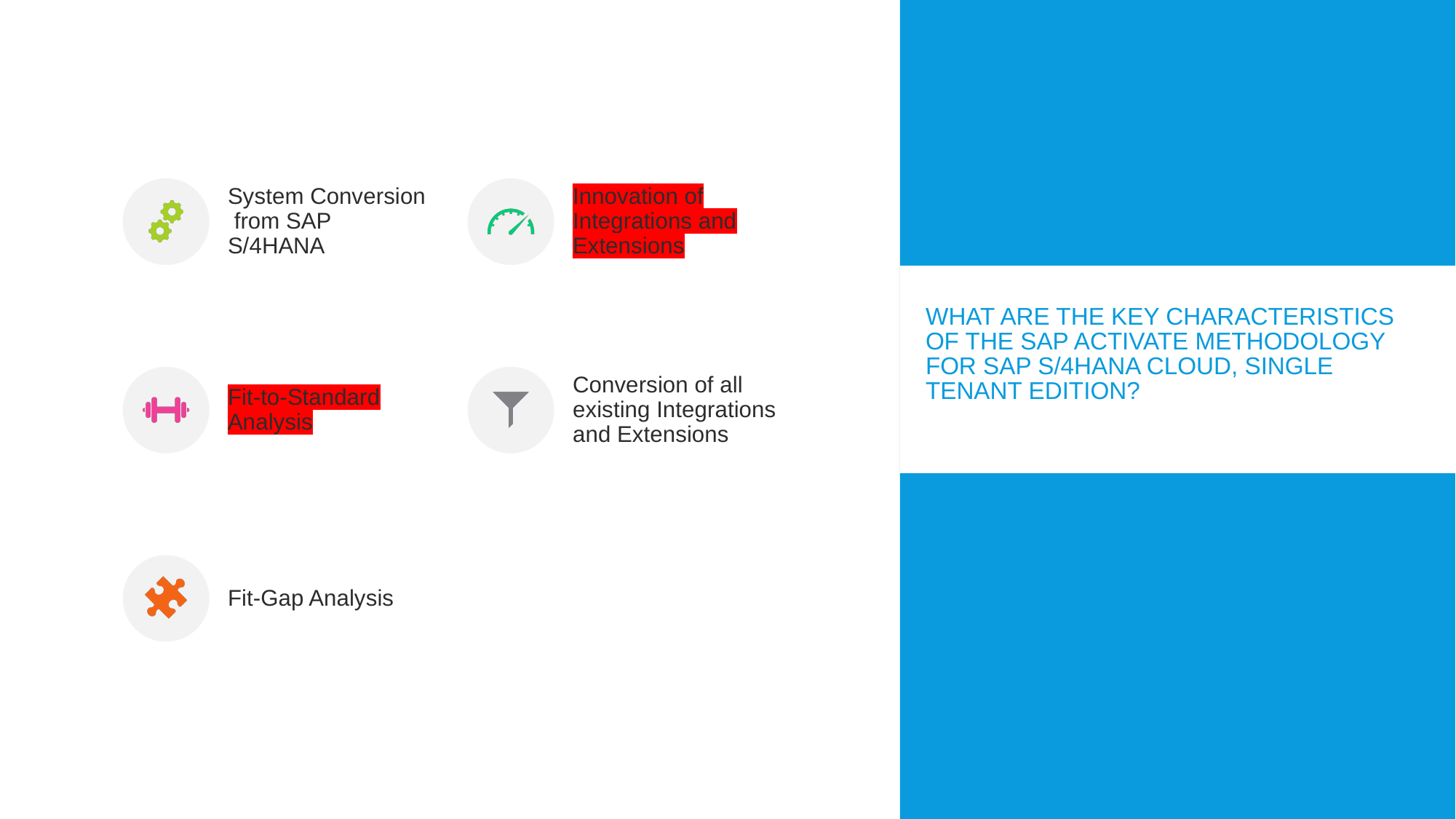

System Conversion  from SAP S/4HANA
Innovation of Integrations and Extensions
Fit-to-Standard Analysis
Conversion of all existing Integrations and Extensions
Fit-Gap Analysis

# What are the key characteristics of the SAP Activate Methodology for SAP S/4HANA cloud, single tenant edition?